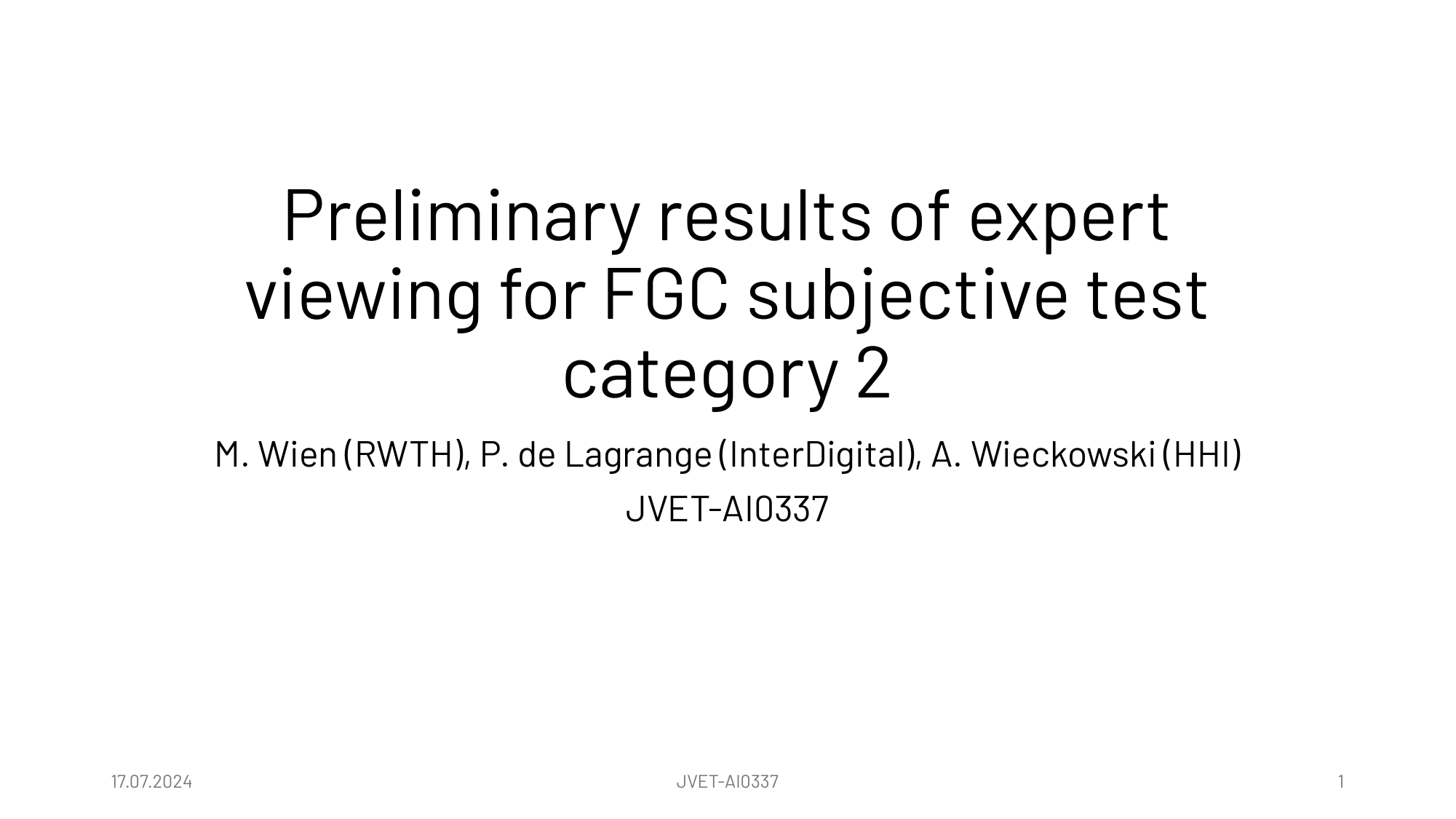

# Preliminary results of expert viewing for FGC subjective test category 2
M. Wien (RWTH), P. de Lagrange (InterDigital), A. Wieckowski (HHI)
JVET-AI0337

17.07.2024
JVET-AI0337
1